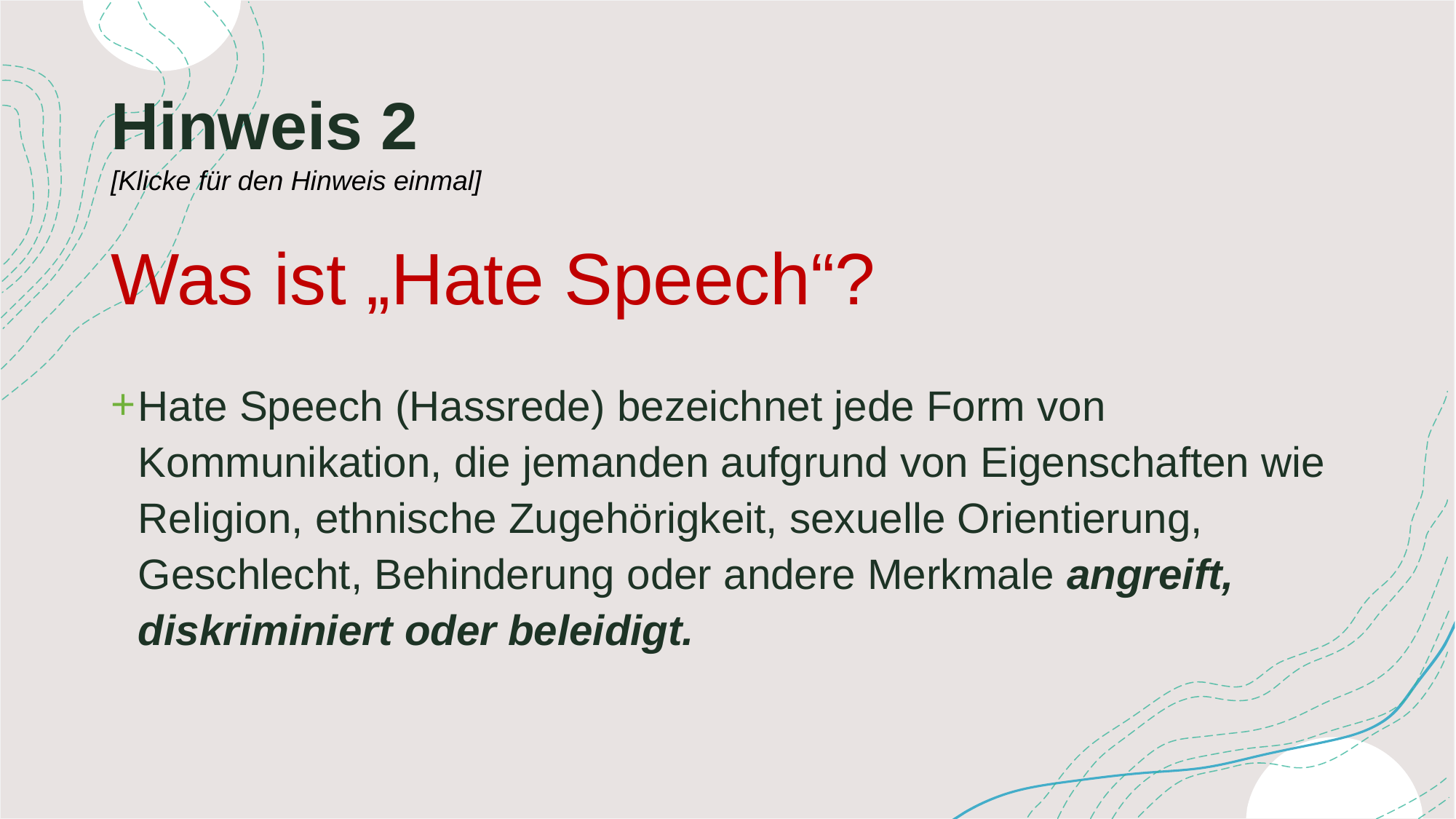

# Hinweis 2
[Klicke für den Hinweis einmal]
Was ist „Hate Speech“?

Hate Speech (Hassrede) bezeichnet jede Form von Kommunikation, die jemanden aufgrund von Eigenschaften wie Religion, ethnische Zugehörigkeit, sexuelle Orientierung, Geschlecht, Behinderung oder andere Merkmale angreift, diskriminiert oder beleidigt.